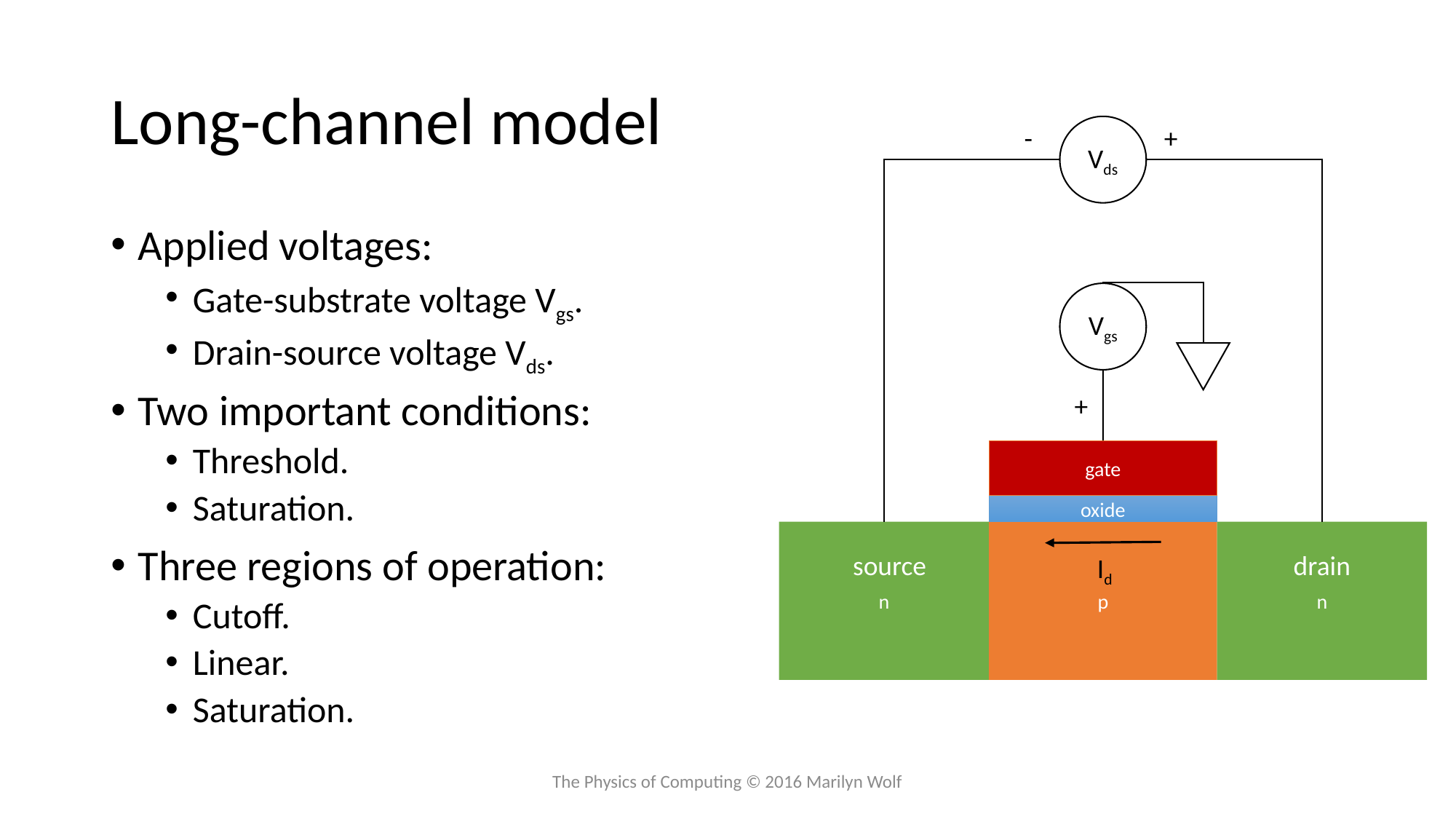

# Long-channel model
-
+
Vds
Applied voltages:
Gate-substrate voltage Vgs.
Drain-source voltage Vds.
Two important conditions:
Threshold.
Saturation.
Three regions of operation:
Cutoff.
Linear.
Saturation.
Vgs

+
gate
oxide
n
p
n
source
drain
Id
The Physics of Computing © 2016 Marilyn Wolf